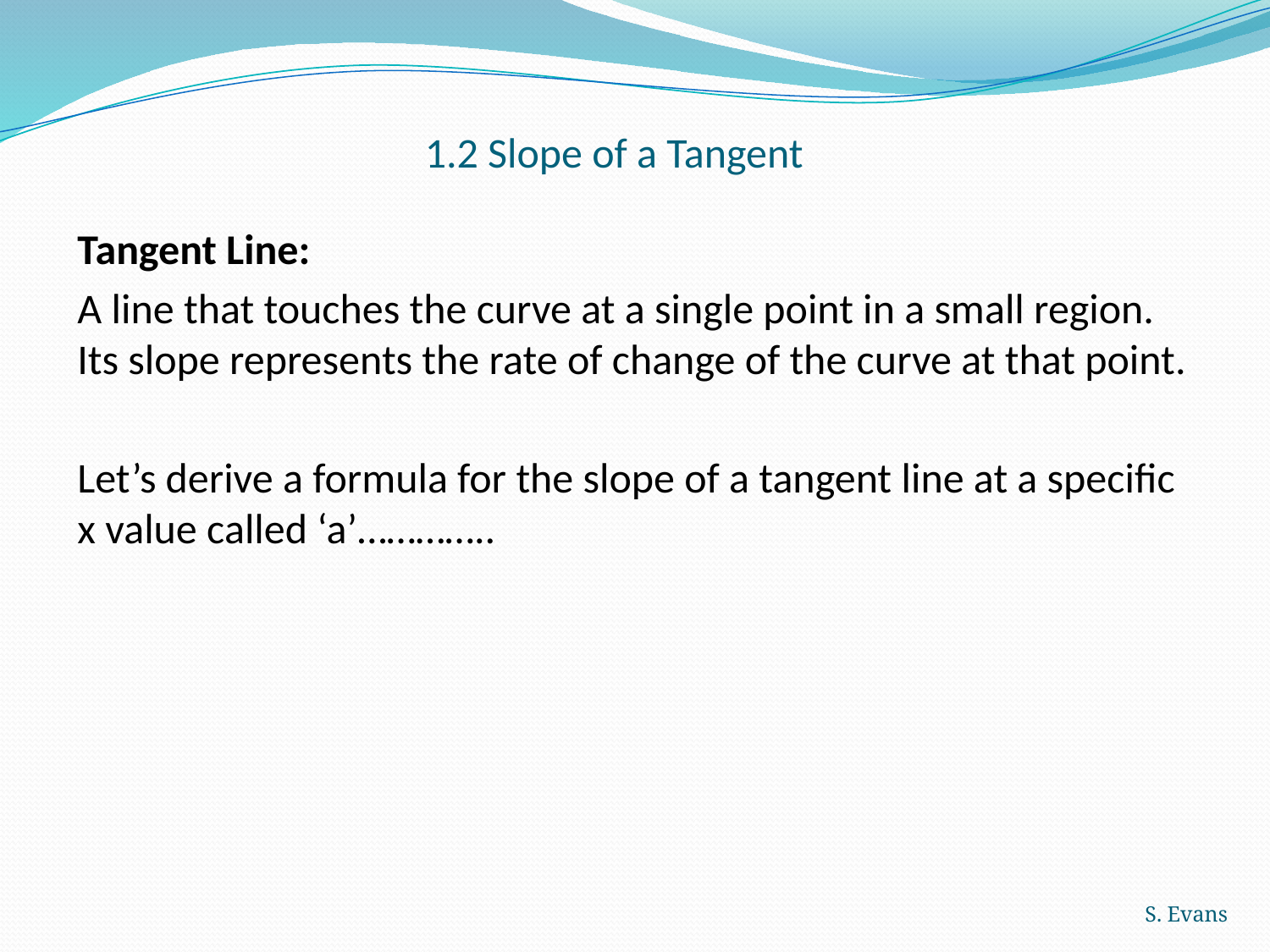

# 1.2 Slope of a Tangent
Tangent Line:
A line that touches the curve at a single point in a small region. Its slope represents the rate of change of the curve at that point.

Let’s derive a formula for the slope of a tangent line at a specific x value called ‘a’…………..
S. Evans